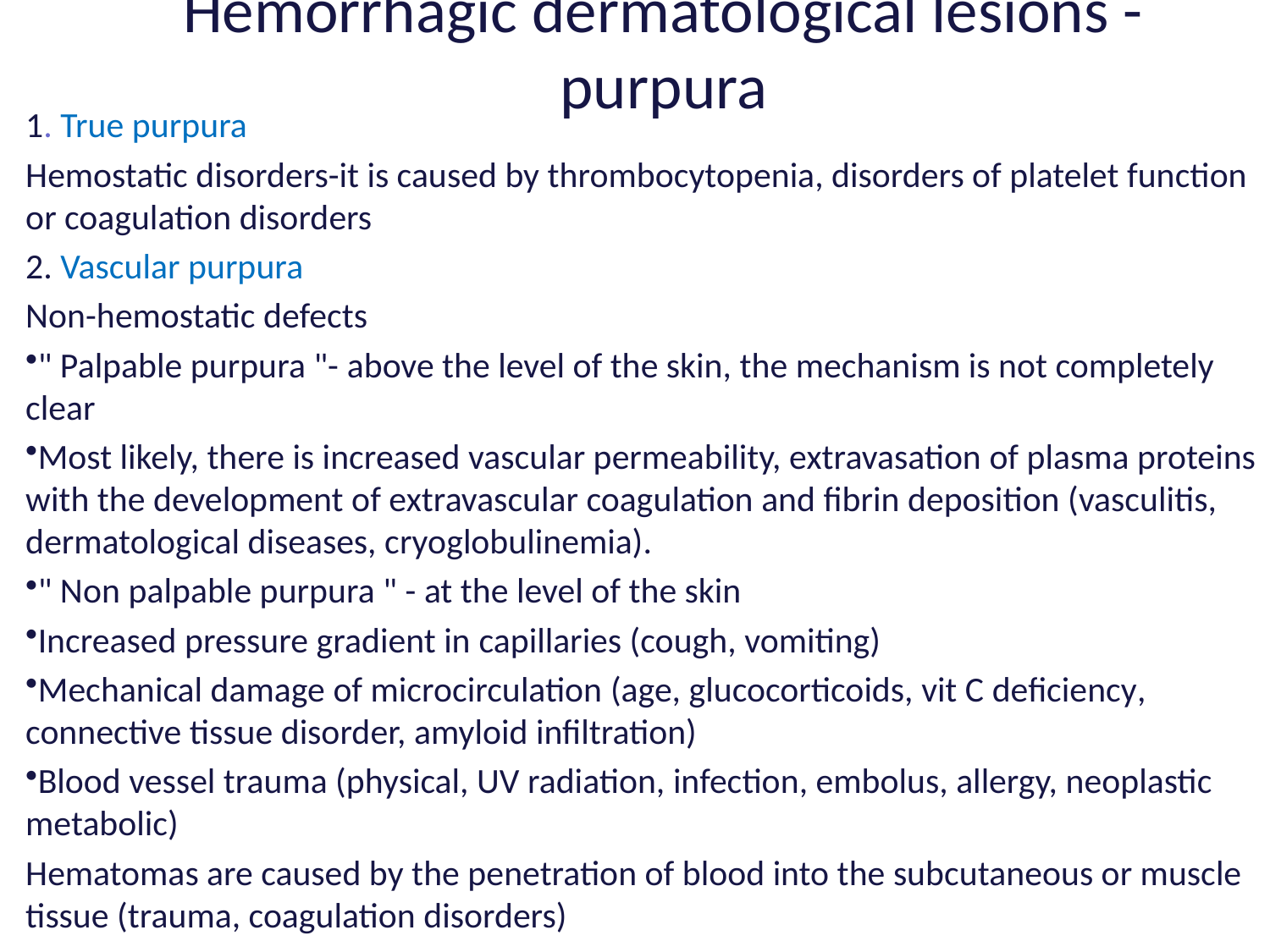

# Hemorrhagic dermatological lesions - purpura
1. True purpura
Hemostatic disorders-it is caused by thrombocytopenia, disorders of platelet function or coagulation disorders
2. Vascular purpura
Non-hemostatic defects
" Palpable purpura "- above the level of the skin, the mechanism is not completely clear
Most likely, there is increased vascular permeability, extravasation of plasma proteins with the development of extravascular coagulation and fibrin deposition (vasculitis, dermatological diseases, cryoglobulinemia).
" Non palpable purpura " - at the level of the skin
Increased pressure gradient in capillaries (cough, vomiting)
Mechanical damage of microcirculation (age, glucocorticoids, vit C deficiency, connective tissue disorder, amyloid infiltration)
Blood vessel trauma (physical, UV radiation, infection, embolus, allergy, neoplastic metabolic)
Hematomas are caused by the penetration of blood into the subcutaneous or muscle tissue (trauma, coagulation disorders)